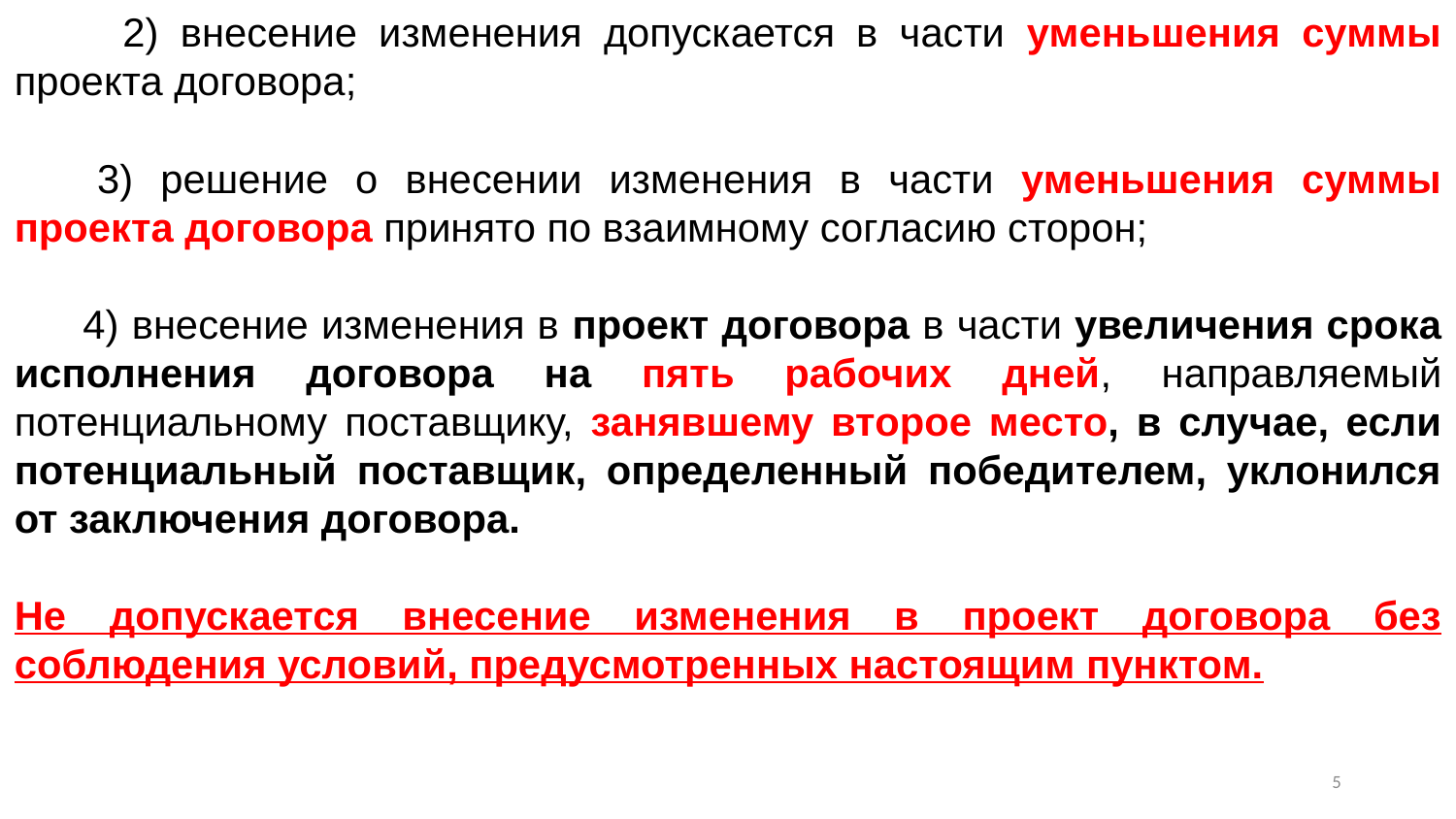

2) внесение изменения допускается в части уменьшения суммы проекта договора;

      3) решение о внесении изменения в части уменьшения суммы проекта договора принято по взаимному согласию сторон;

      4) внесение изменения в проект договора в части увеличения срока исполнения договора на пять рабочих дней, направляемый потенциальному поставщику, занявшему второе место, в случае, если потенциальный поставщик, определенный победителем, уклонился от заключения договора.

Не допускается внесение изменения в проект договора без соблюдения условий, предусмотренных настоящим пунктом.

5